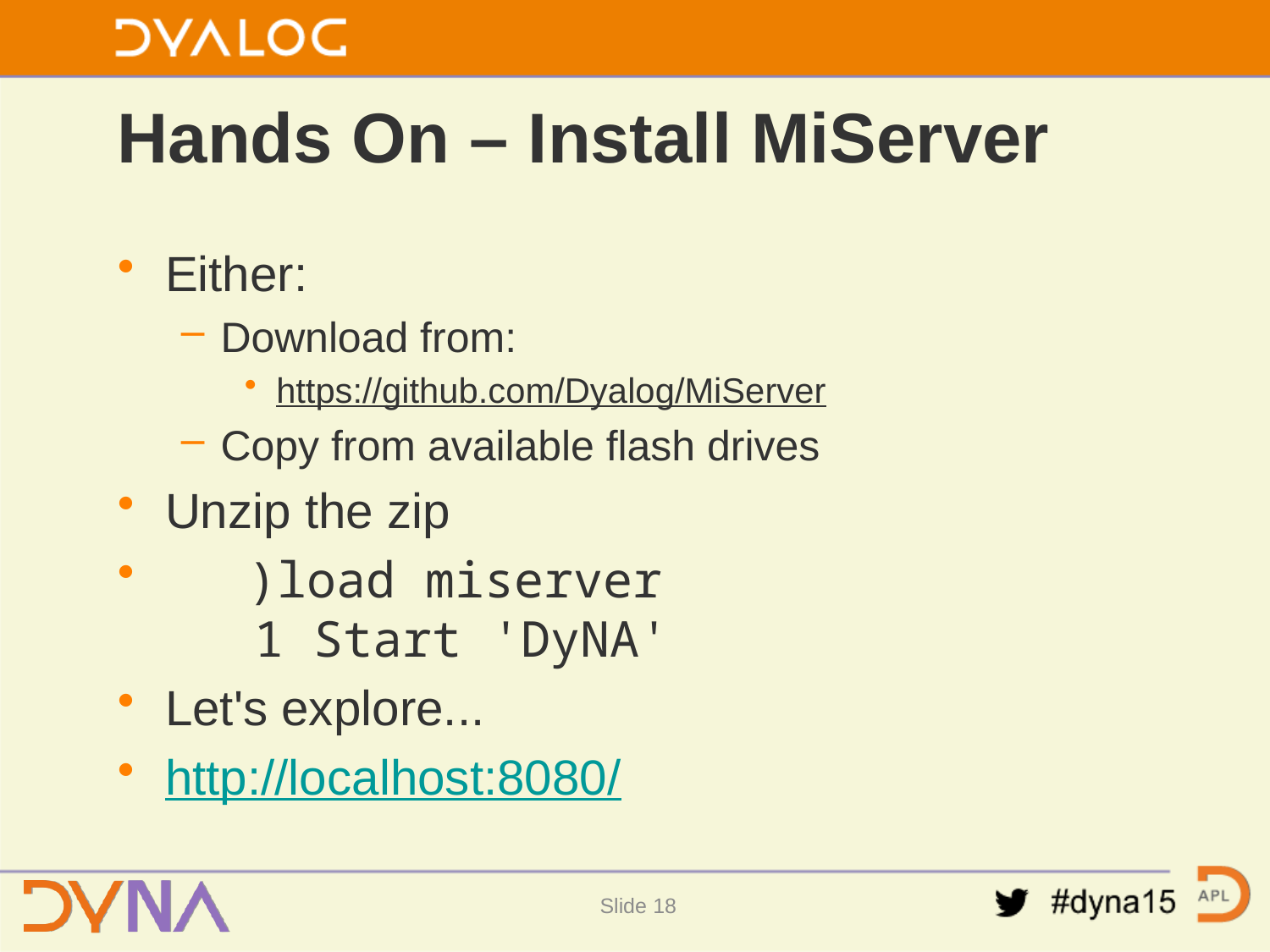

Slide 18
# Hands On – Install MiServer
Either:
Download from:
https://github.com/Dyalog/MiServer
Copy from available flash drives
Unzip the zip
      )load miserver
   1 Start 'DyNA'
Let's explore...
http://localhost:8080/